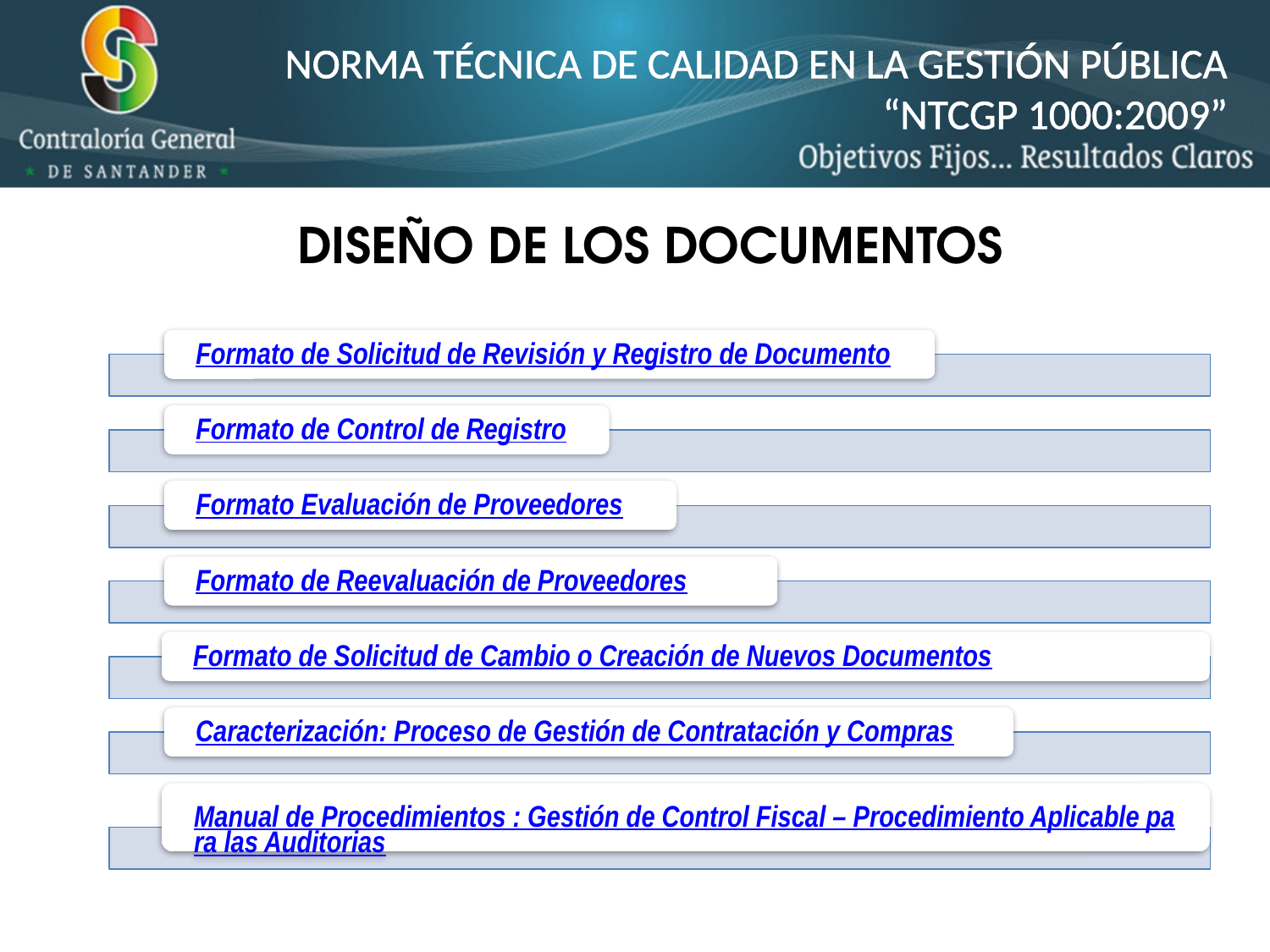

NORMA TÉCNICA DE CALIDAD EN LA GESTIÓN PÚBLICA
“NTCGP 1000:2009”
Diseño de los Documentos
Formato de Solicitud de Revisión y Registro de Documento
Formato de Control de Registro
Formato Evaluación de Proveedores
Formato de Reevaluación de Proveedores
Formato de Solicitud de Cambio o Creación de Nuevos Documentos
Caracterización: Proceso de Gestión de Contratación y Compras
Manual de Procedimientos : Gestión de Control Fiscal – Procedimiento Aplicable para las Auditorias